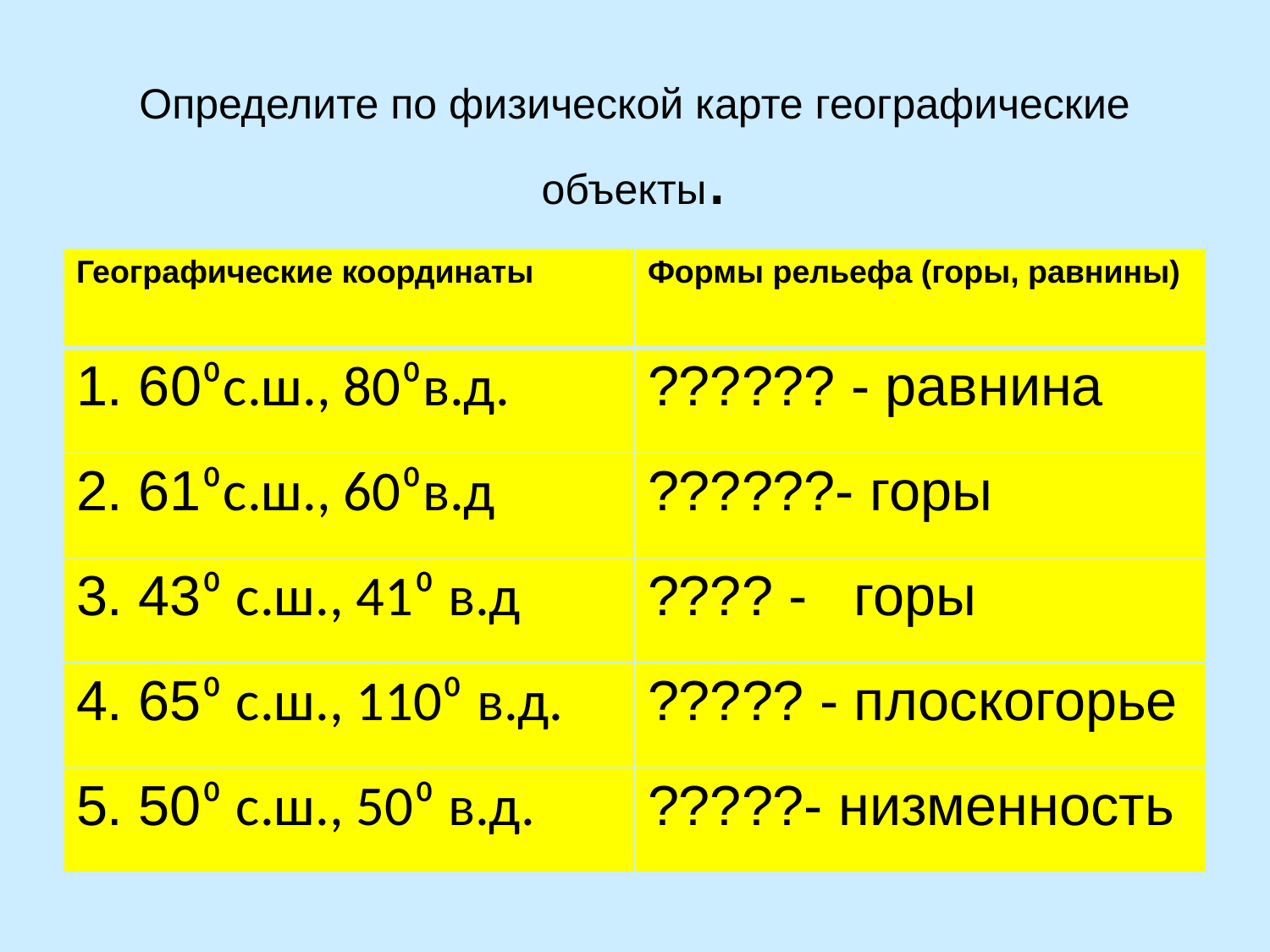

# Определите по физической карте географические объекты.
| Географические координаты | Формы рельефа (горы, равнины) |
| --- | --- |
| 1. 60⁰с.ш., 80⁰в.д. | ?????? - равнина |
| 2. 61⁰с.ш., 60⁰в.д | ??????- горы |
| 3. 43⁰ с.ш., 41⁰ в.д | ???? - горы |
| 4. 65⁰ с.ш., 110⁰ в.д. | ????? - плоскогорье |
| 5. 50⁰ с.ш., 50⁰ в.д. | ?????- низменность |